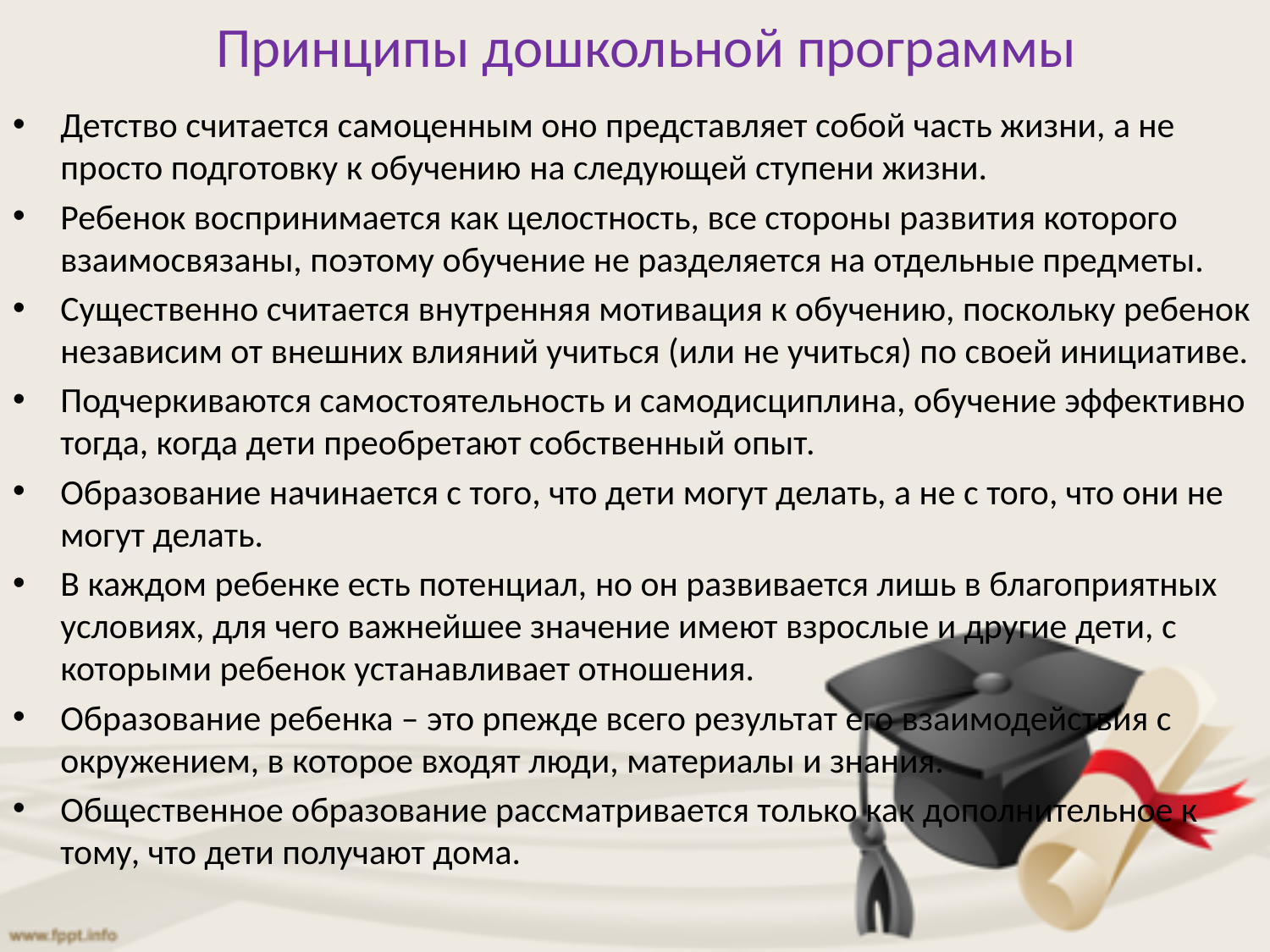

# Принципы дошкольной программы
Детство считается самоценным оно представляет собой часть жизни, а не просто подготовку к обучению на следующей ступени жизни.
Ребенок воспринимается как целостность, все стороны развития которого взаимосвязаны, поэтому обучение не разделяется на отдельные предметы.
Существенно считается внутренняя мотивация к обучению, поскольку ребенок независим от внешних влияний учиться (или не учиться) по своей инициативе.
Подчеркиваются самостоятельность и самодисциплина, обучение эффективно тогда, когда дети преобретают собственный опыт.
Образование начинается с того, что дети могут делать, а не с того, что они не могут делать.
В каждом ребенке есть потенциал, но он развивается лишь в благоприятных условиях, для чего важнейшее значение имеют взрослые и другие дети, с которыми ребенок устанавливает отношения.
Образование ребенка – это рпежде всего результат его взаимодействия с окружением, в которое входят люди, материалы и знания.
Общественное образование рассматривается только как дополнительное к тому, что дети получают дома.